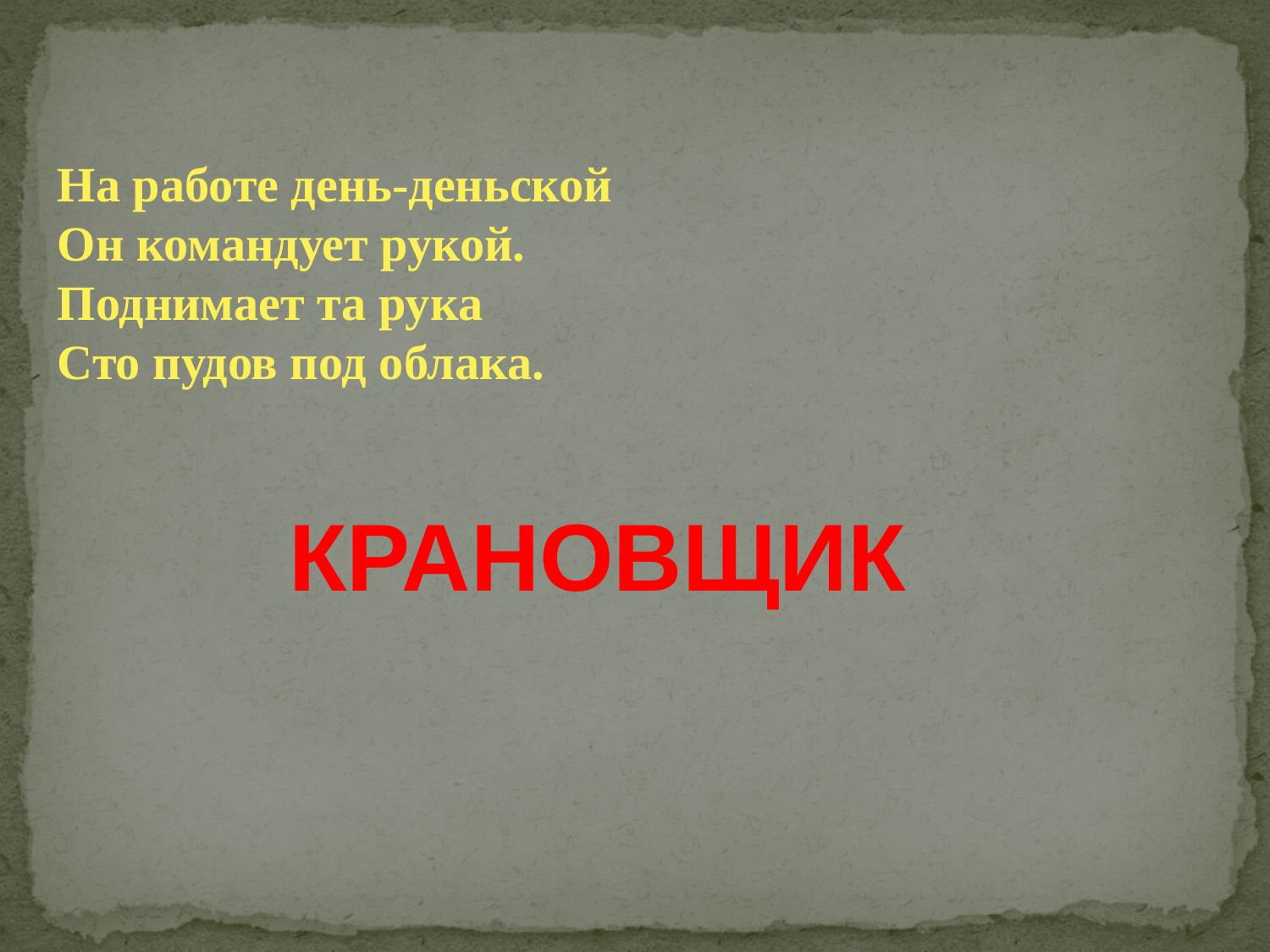

На работе день-деньской
Он командует рукой.
Поднимает та рука
Сто пудов под облака.
крановщик